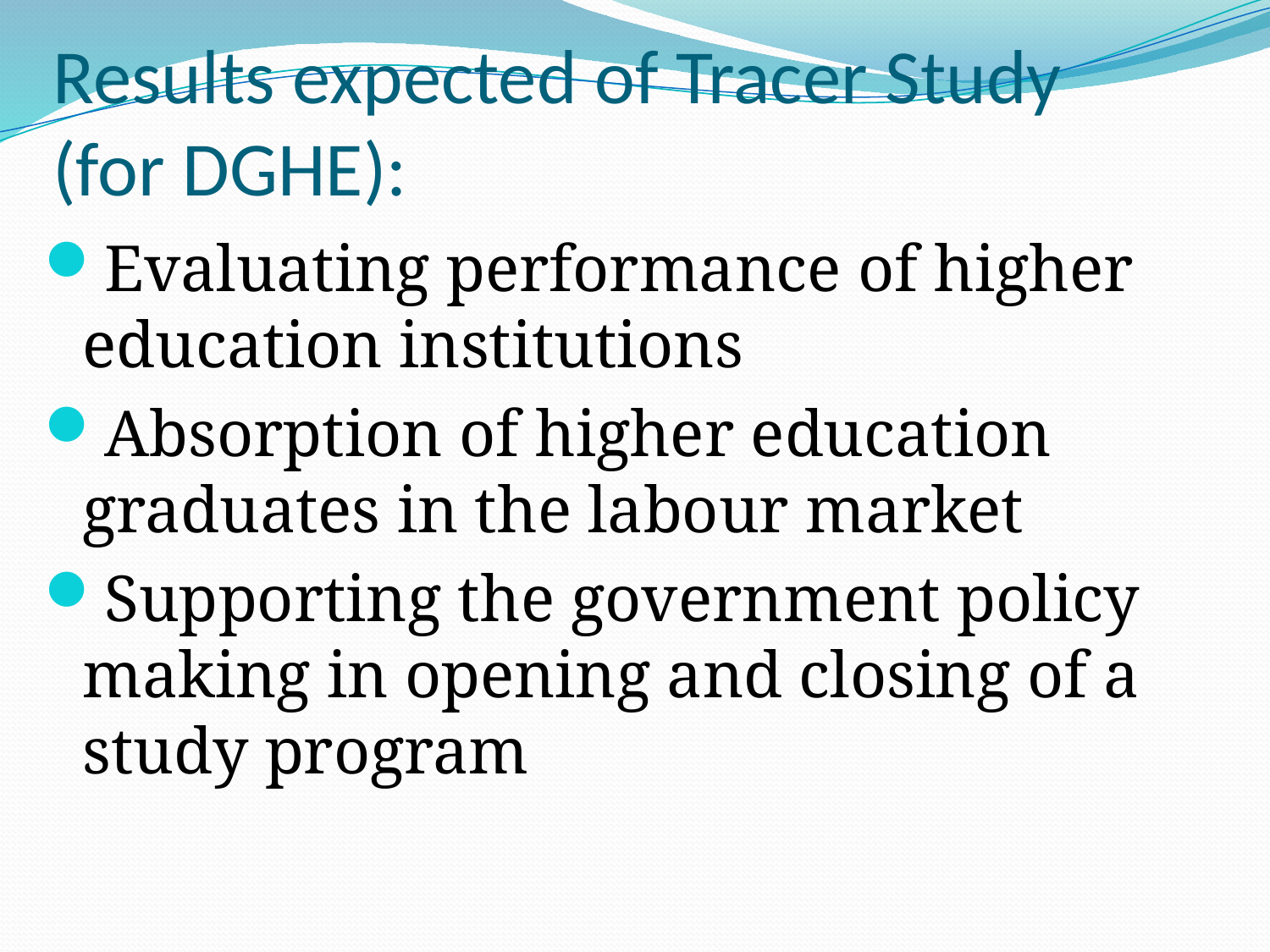

# Results expected of Tracer Study (for DGHE):
Evaluating performance of higher education institutions
Absorption of higher education graduates in the labour market
Supporting the government policy making in opening and closing of a study program